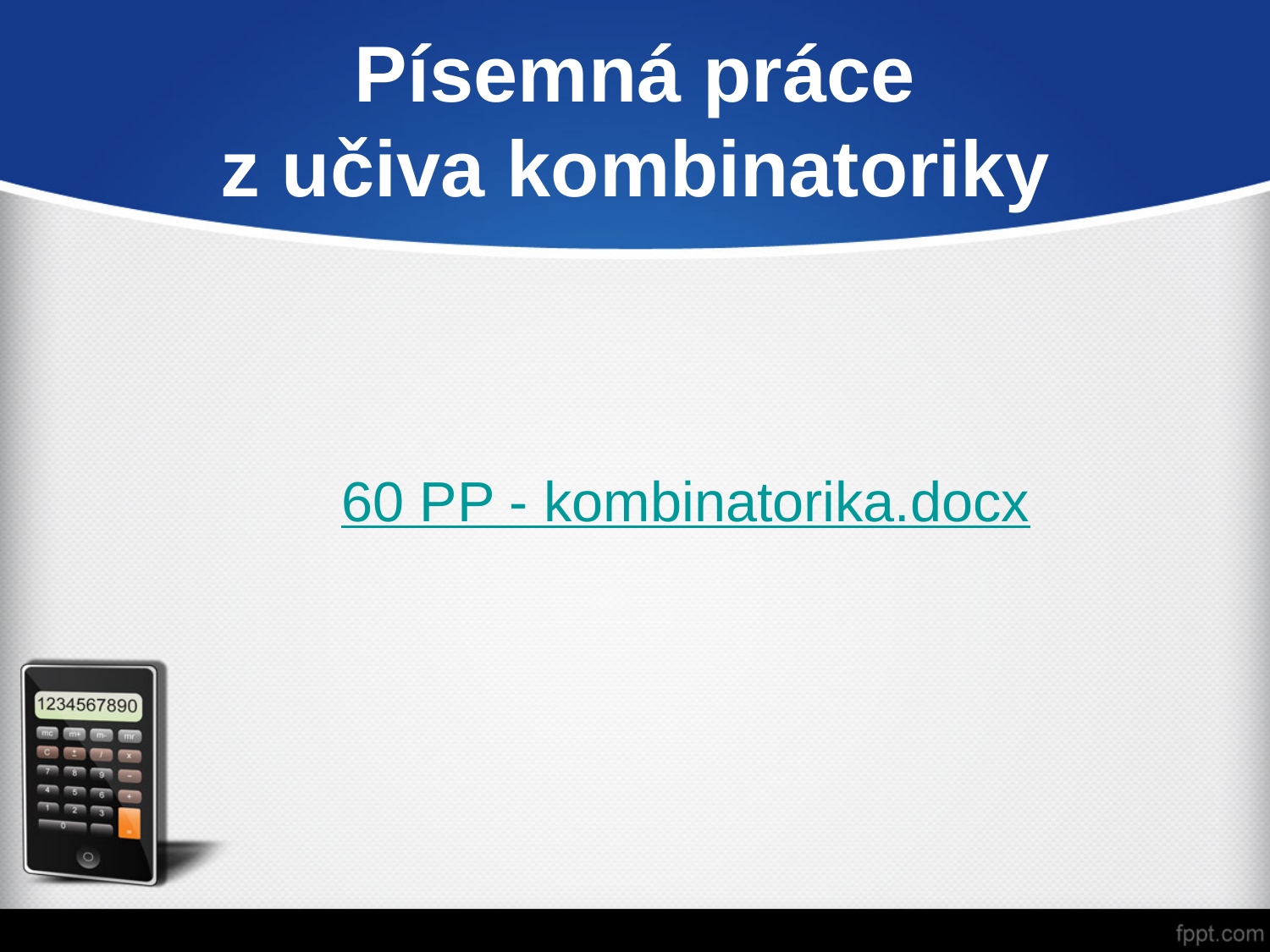

# Písemná práce z učiva kombinatoriky

60 PP - kombinatorika.docx